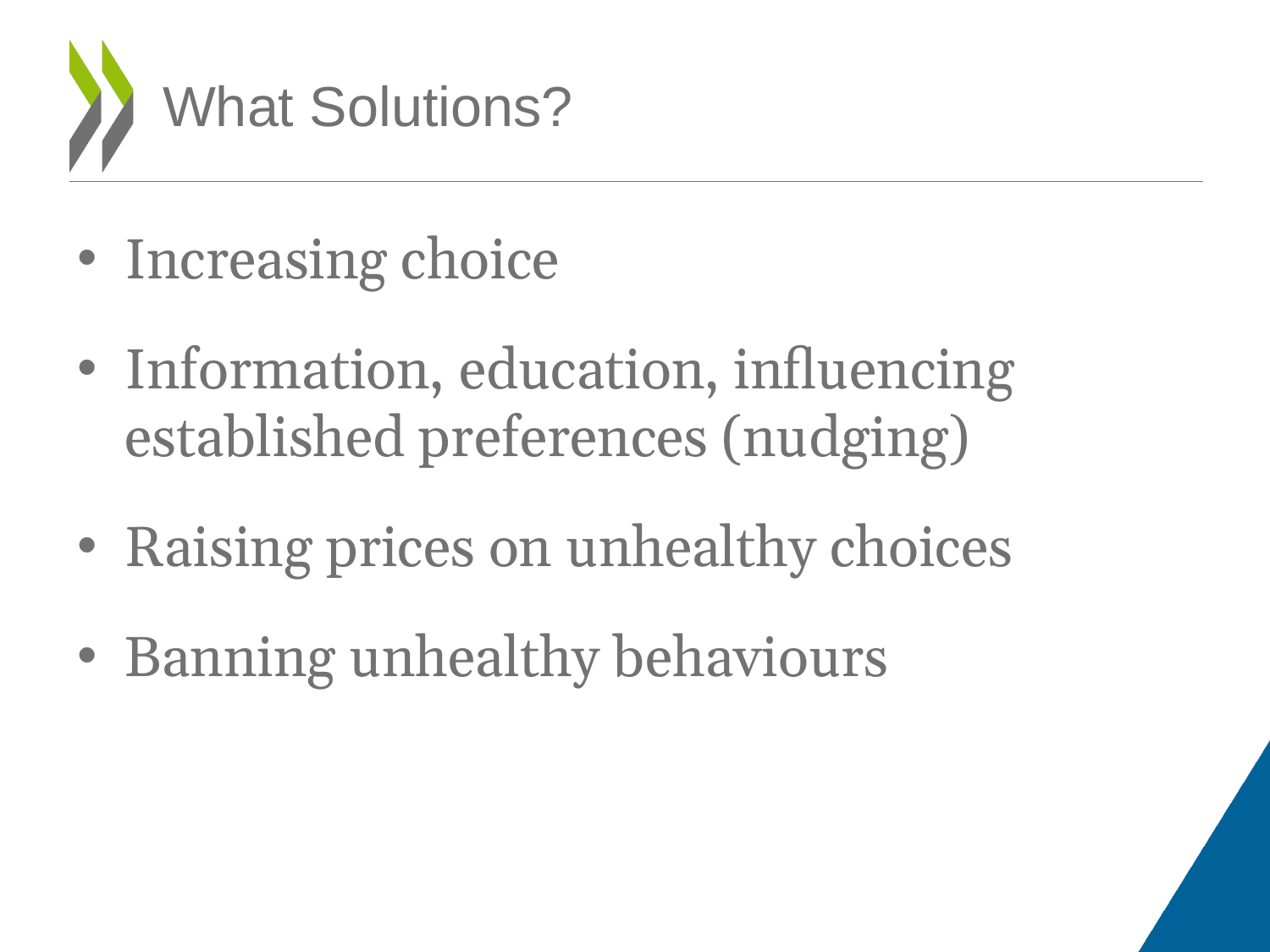

# What Solutions?
Increasing choice
Information, education, influencing established preferences (nudging)
Raising prices on unhealthy choices
Banning unhealthy behaviours